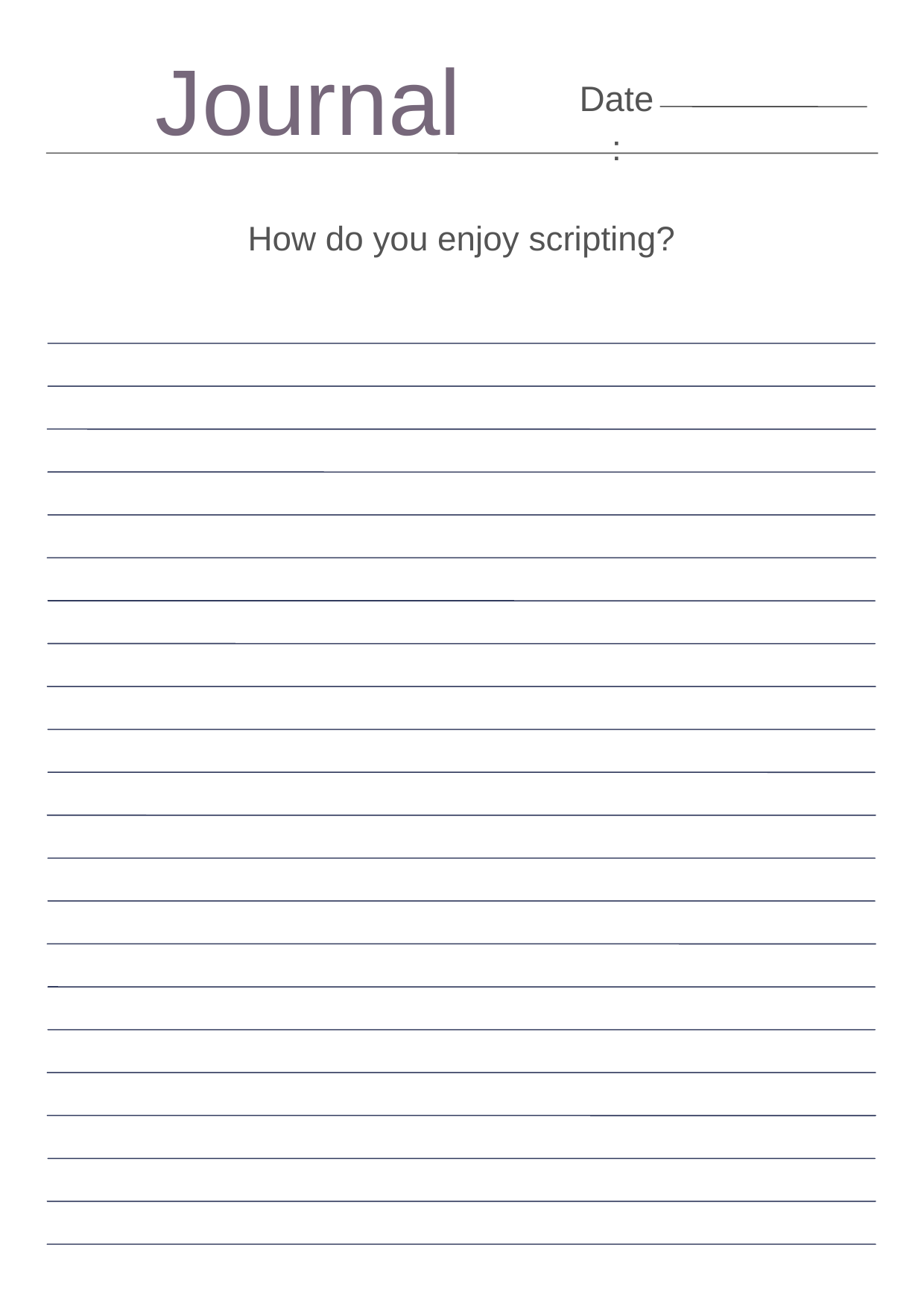

Journal
Date:

How do you enjoy scripting?